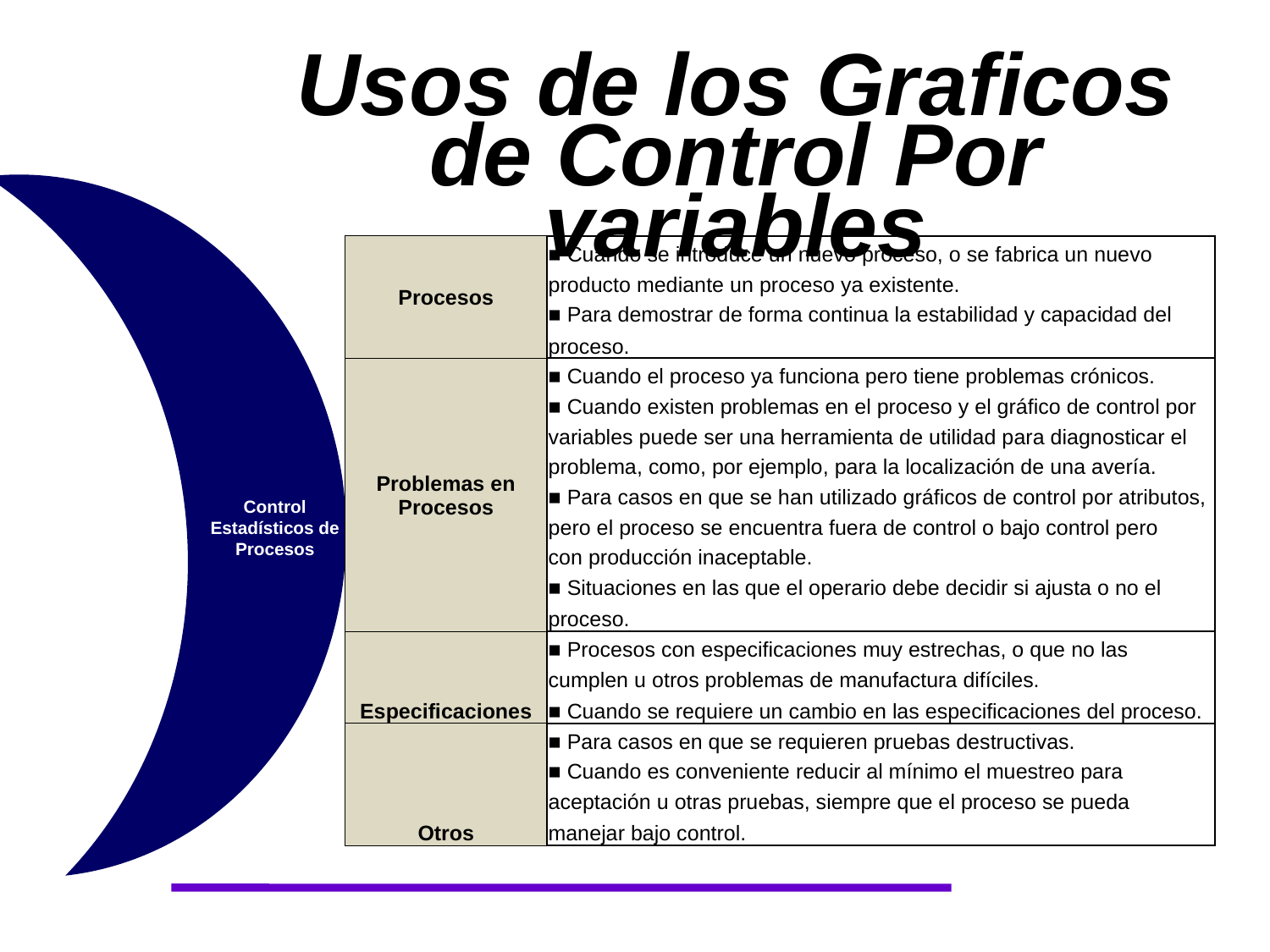

Usos de los Graficos de Control Por variables

| Procesos | ■ Cuando se introduce un nuevo proceso, o se fabrica un nuevo |
| --- | --- |
|  | producto mediante un proceso ya existente. |
|  | ■ Para demostrar de forma continua la estabilidad y capacidad del |
|  | proceso. |
| Problemas en Procesos | ■ Cuando el proceso ya funciona pero tiene problemas crónicos. |
|  | ■ Cuando existen problemas en el proceso y el gráfico de control por |
|  | variables puede ser una herramienta de utilidad para diagnosticar el |
|  | problema, como, por ejemplo, para la localización de una avería. |
|  | ■ Para casos en que se han utilizado gráficos de control por atributos, |
|  | pero el proceso se encuentra fuera de control o bajo control pero |
|  | con producción inaceptable. |
|  | ■ Situaciones en las que el operario debe decidir si ajusta o no el |
|  | proceso. |
| Especificaciones | ■ Procesos con especificaciones muy estrechas, o que no las |
|  | cumplen u otros problemas de manufactura difíciles. |
|  | ■ Cuando se requiere un cambio en las especificaciones del proceso. |
| Otros | ■ Para casos en que se requieren pruebas destructivas. |
|  | ■ Cuando es conveniente reducir al mínimo el muestreo para |
|  | aceptación u otras pruebas, siempre que el proceso se pueda |
|  | manejar bajo control. |
Control Estadísticos de Procesos